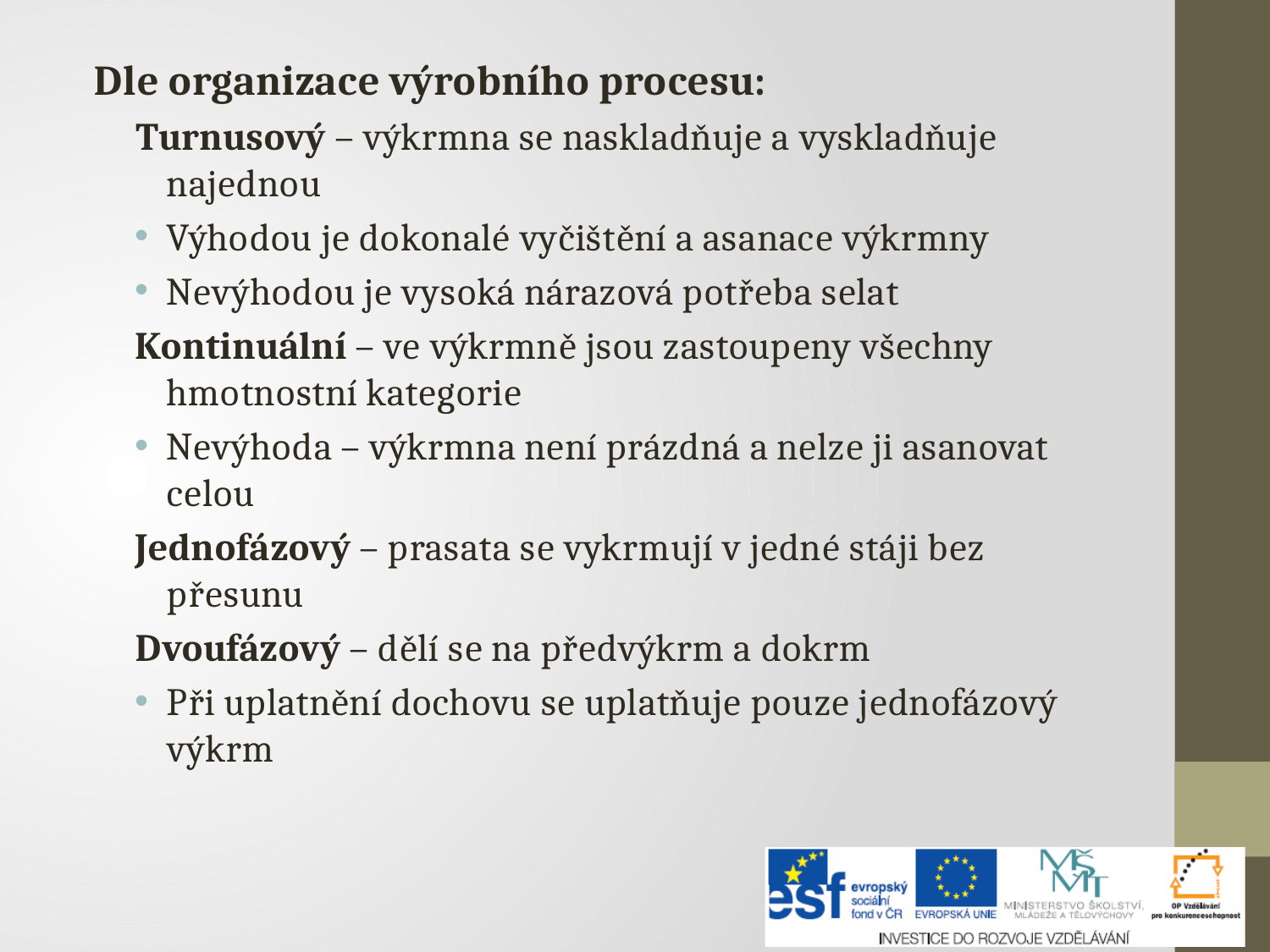

Dle organizace výrobního procesu:
Turnusový – výkrmna se naskladňuje a vyskladňuje najednou
Výhodou je dokonalé vyčištění a asanace výkrmny
Nevýhodou je vysoká nárazová potřeba selat
Kontinuální – ve výkrmně jsou zastoupeny všechny hmotnostní kategorie
Nevýhoda – výkrmna není prázdná a nelze ji asanovat celou
Jednofázový – prasata se vykrmují v jedné stáji bez přesunu
Dvoufázový – dělí se na předvýkrm a dokrm
Při uplatnění dochovu se uplatňuje pouze jednofázový výkrm